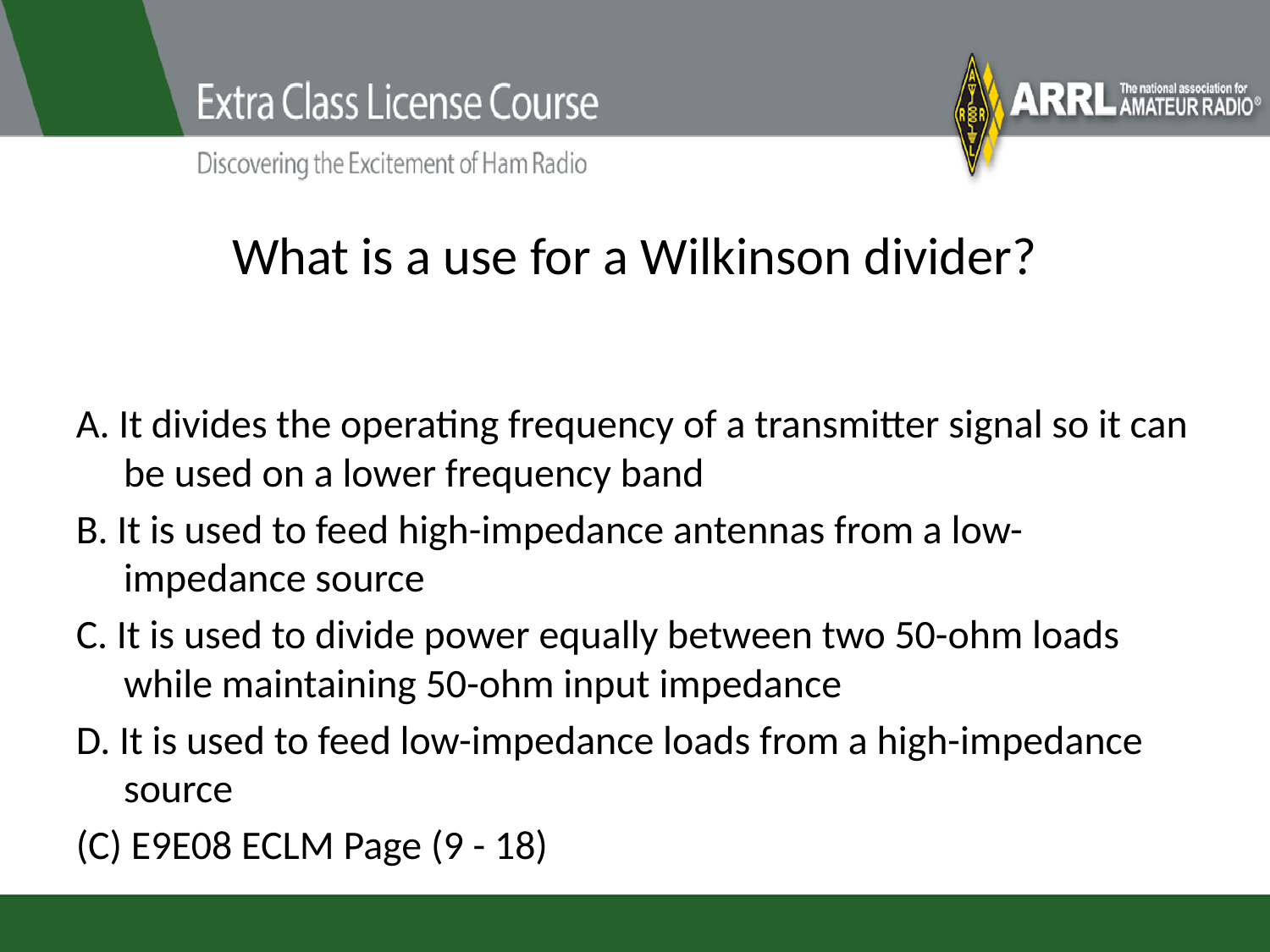

# What is a use for a Wilkinson divider?
A. It divides the operating frequency of a transmitter signal so it can be used on a lower frequency band
B. It is used to feed high-impedance antennas from a low-impedance source
C. It is used to divide power equally between two 50-ohm loads while maintaining 50-ohm input impedance
D. It is used to feed low-impedance loads from a high-impedance source
(C) E9E08 ECLM Page (9 - 18)